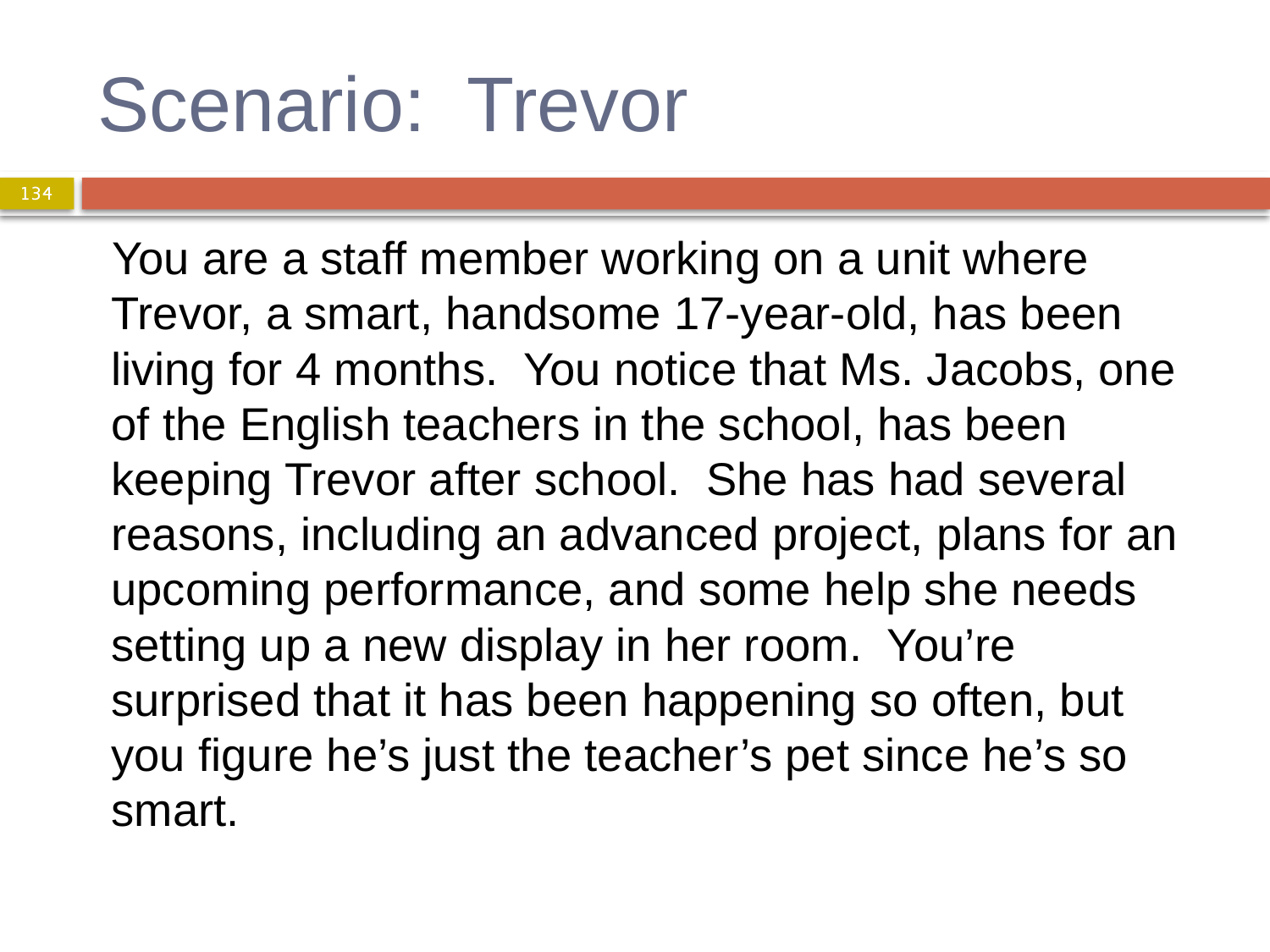

# Scenario:  Trevor
134
You are a staff member working on a unit where Trevor, a smart, handsome 17-year-old, has been living for 4 months.  You notice that Ms. Jacobs, one of the English teachers in the school, has been keeping Trevor after school.  She has had several reasons, including an advanced project, plans for an upcoming performance, and some help she needs setting up a new display in her room.  You’re surprised that it has been happening so often, but you figure he’s just the teacher’s pet since he’s so smart.